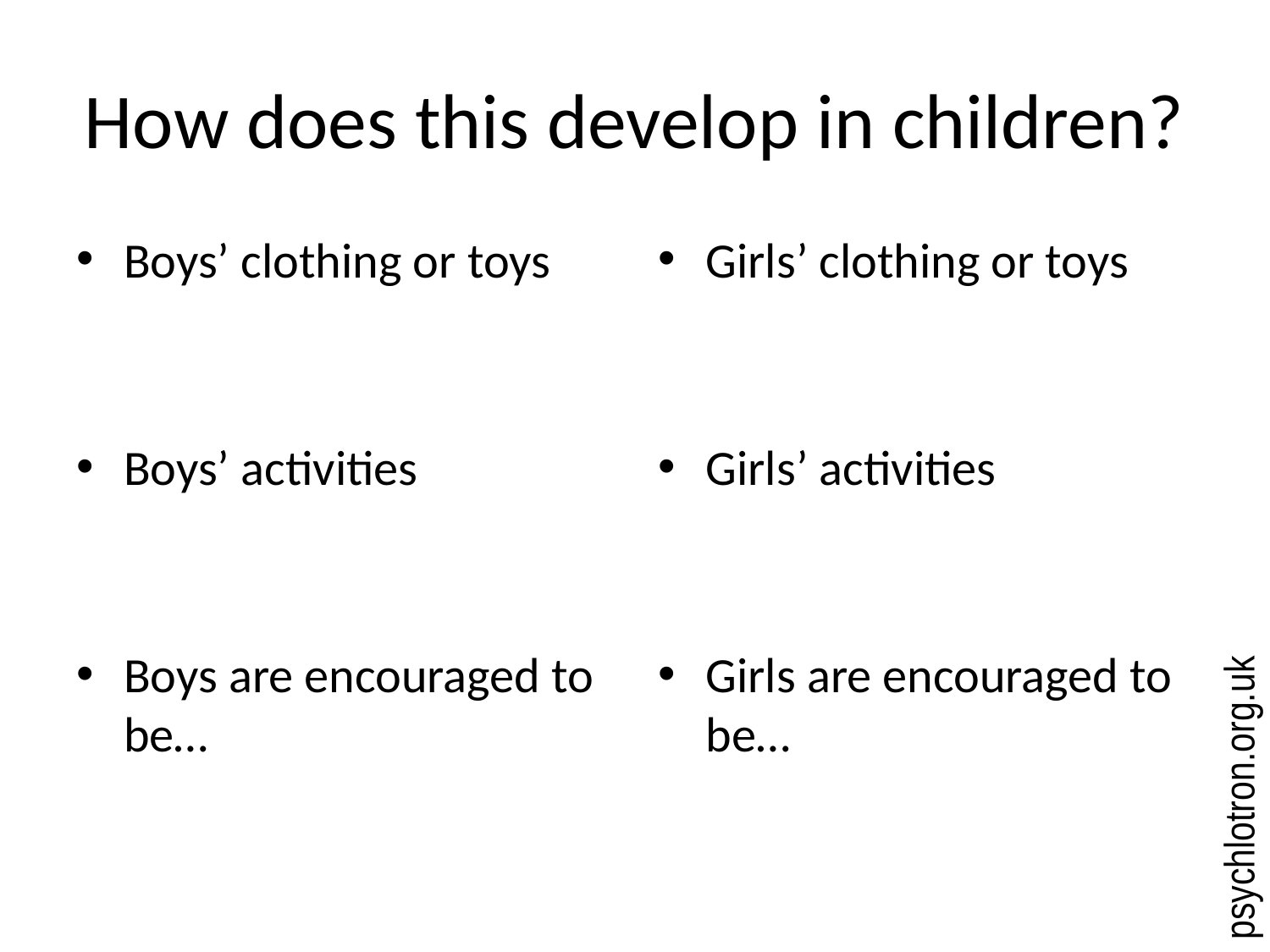

# How does this develop in children?
Boys’ clothing or toys

Boys’ activities

Boys are encouraged to be…

Girls’ clothing or toys

Girls’ activities

Girls are encouraged to be…